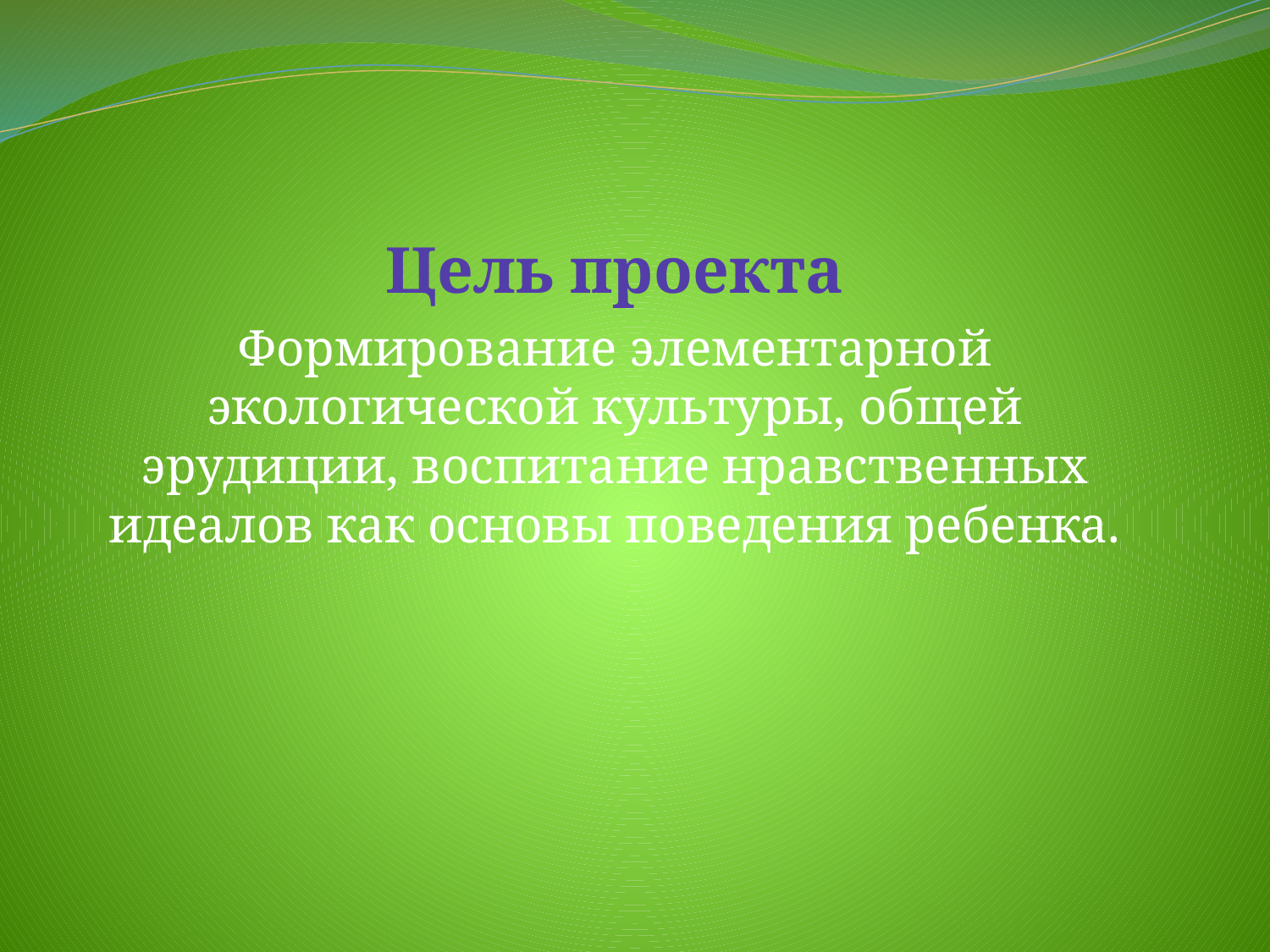

#

Цель проекта
Формирование элементарной экологической культуры, общей эрудиции, воспитание нравственных идеалов как основы поведения ребенка.